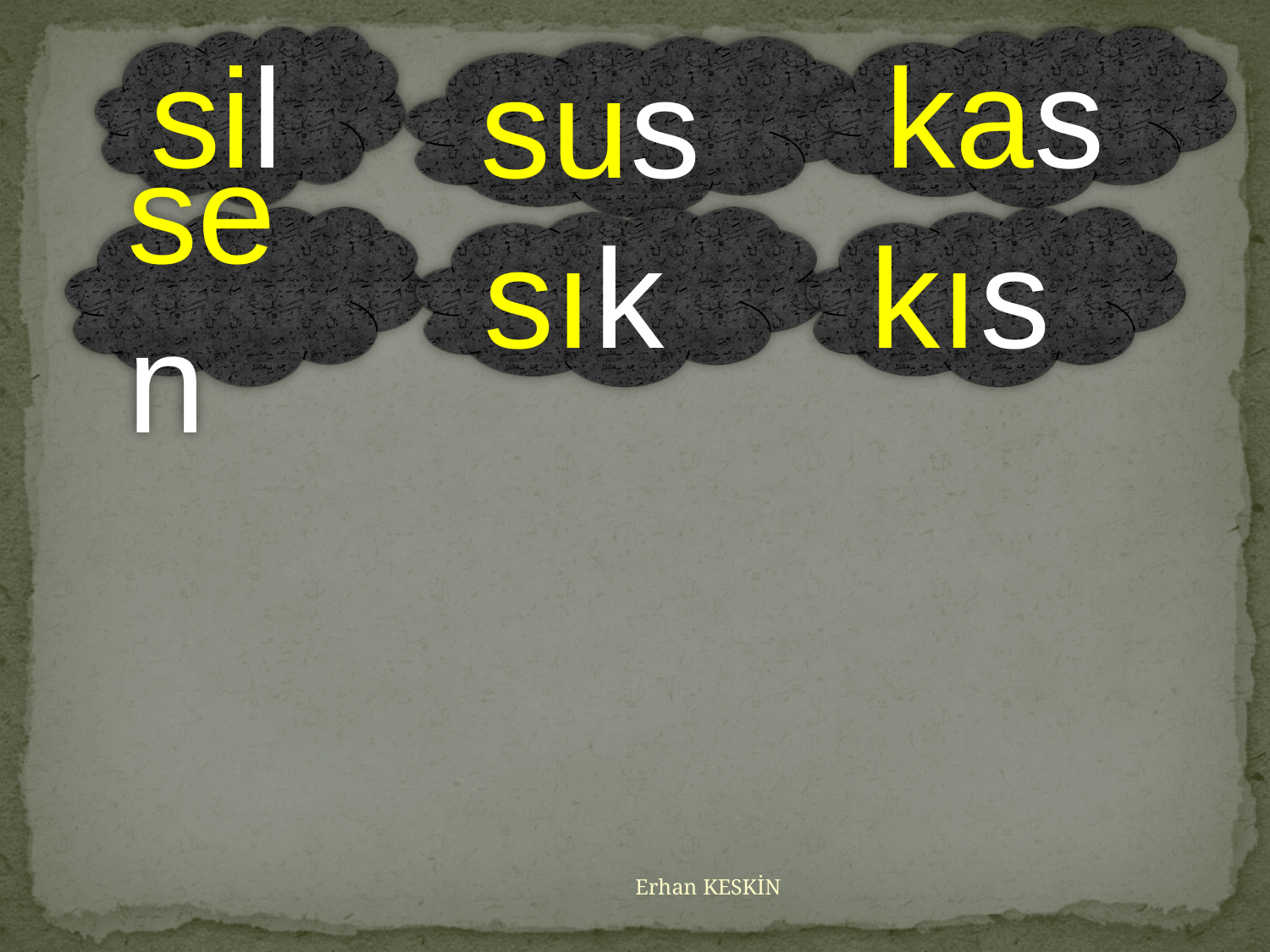

sil
kas
sus
sen
sık
kıs
Erhan KESKİN